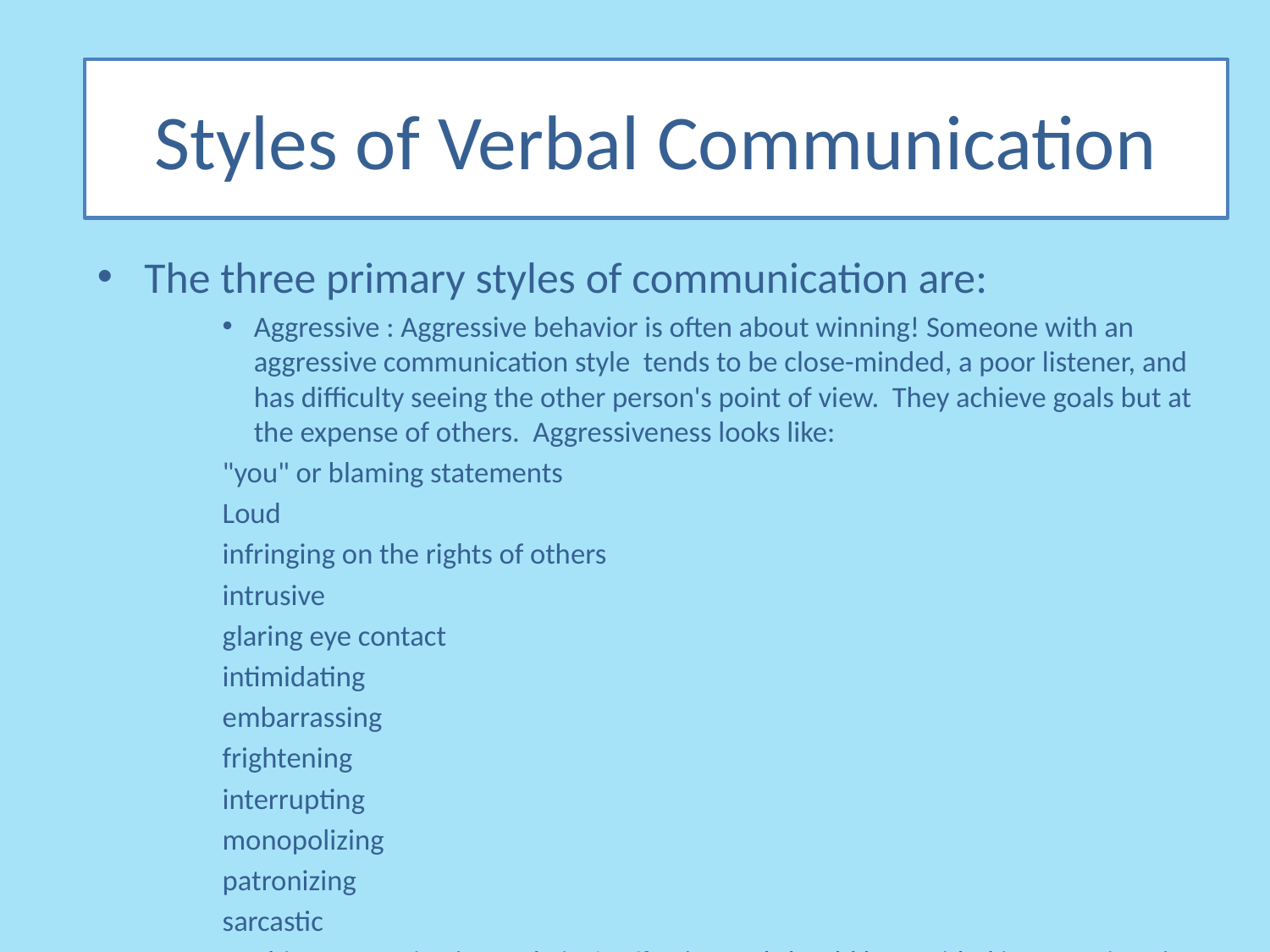

Styles of Verbal Communication
The three primary styles of communication are:
Aggressive : Aggressive behavior is often about winning! Someone with an aggressive communication style  tends to be close-minded, a poor listener, and has difficulty seeing the other person's point of view.  They achieve goals but at the expense of others.  Aggressiveness looks like:
	"you" or blaming statements
	Loud
	infringing on the rights of others
	intrusive
	glaring eye contact
	intimidating
	embarrassing
	frightening
	interrupting
	monopolizing
	patronizing
	sarcastic
This communication style isn't effective and should be avoided in most situations because it provokes alienation, fosters resistance, and wastes energy.